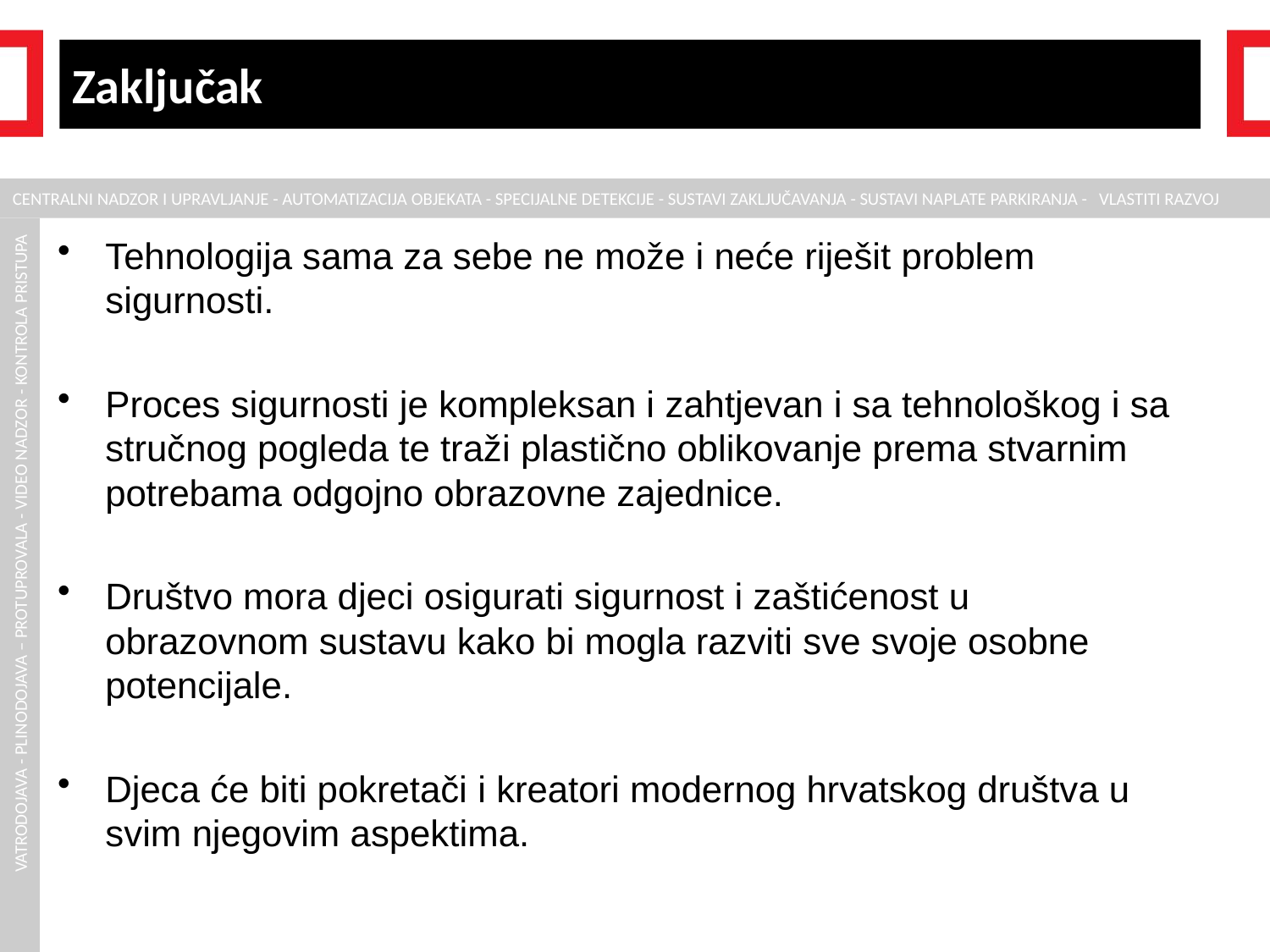

# Zaključak
Tehnologija sama za sebe ne može i neće riješit problem sigurnosti.

Proces sigurnosti je kompleksan i zahtjevan i sa tehnološkog i sa stručnog pogleda te traži plastično oblikovanje prema stvarnim potrebama odgojno obrazovne zajednice.

Društvo mora djeci osigurati sigurnost i zaštićenost u obrazovnom sustavu kako bi mogla razviti sve svoje osobne potencijale.

Djeca će biti pokretači i kreatori modernog hrvatskog društva u svim njegovim aspektima.